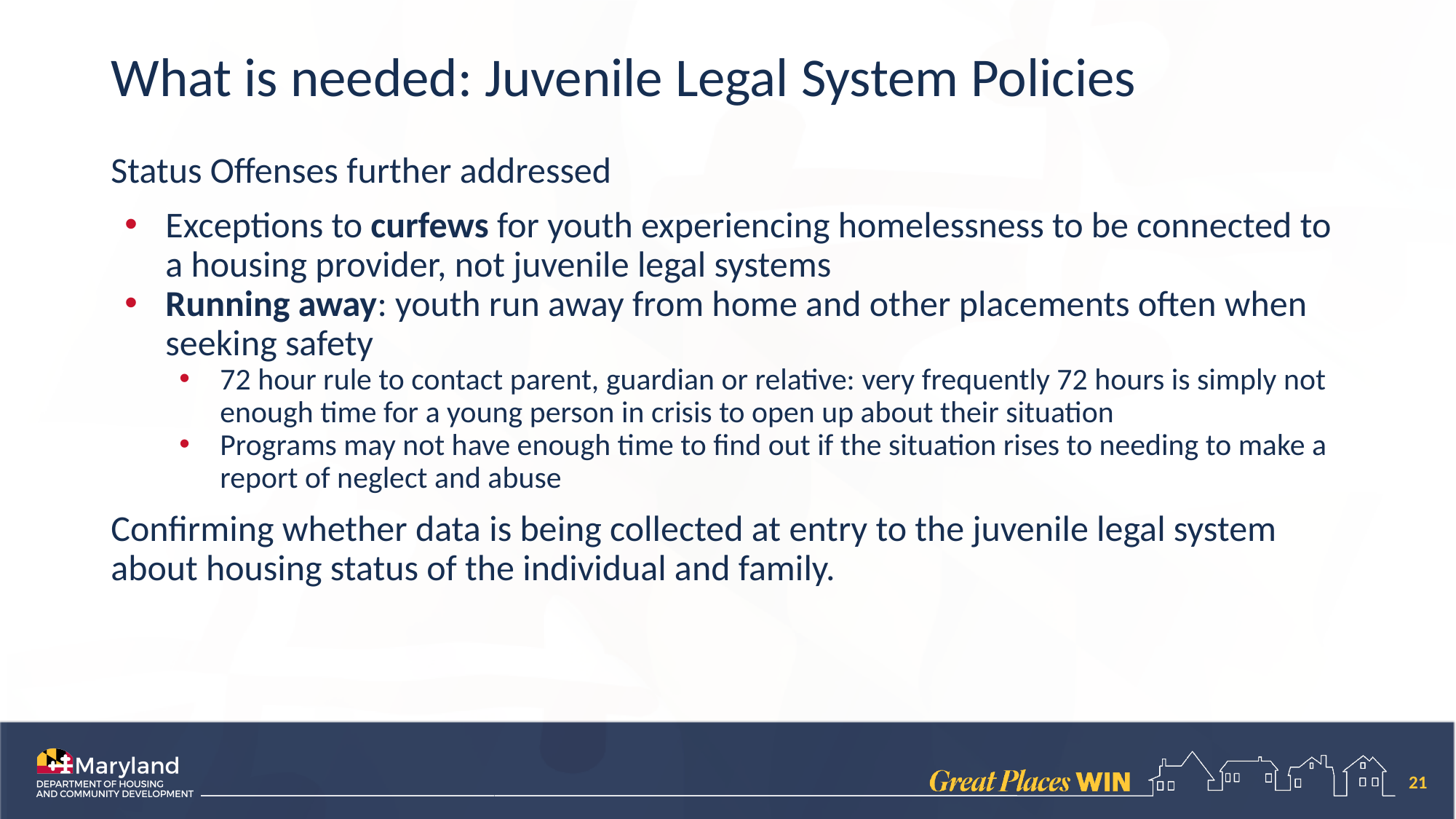

# What is needed: Juvenile Legal System Policies
Status Offenses further addressed
Exceptions to curfews for youth experiencing homelessness to be connected to a housing provider, not juvenile legal systems
Running away: youth run away from home and other placements often when seeking safety
72 hour rule to contact parent, guardian or relative: very frequently 72 hours is simply not enough time for a young person in crisis to open up about their situation
Programs may not have enough time to find out if the situation rises to needing to make a report of neglect and abuse
Confirming whether data is being collected at entry to the juvenile legal system about housing status of the individual and family.